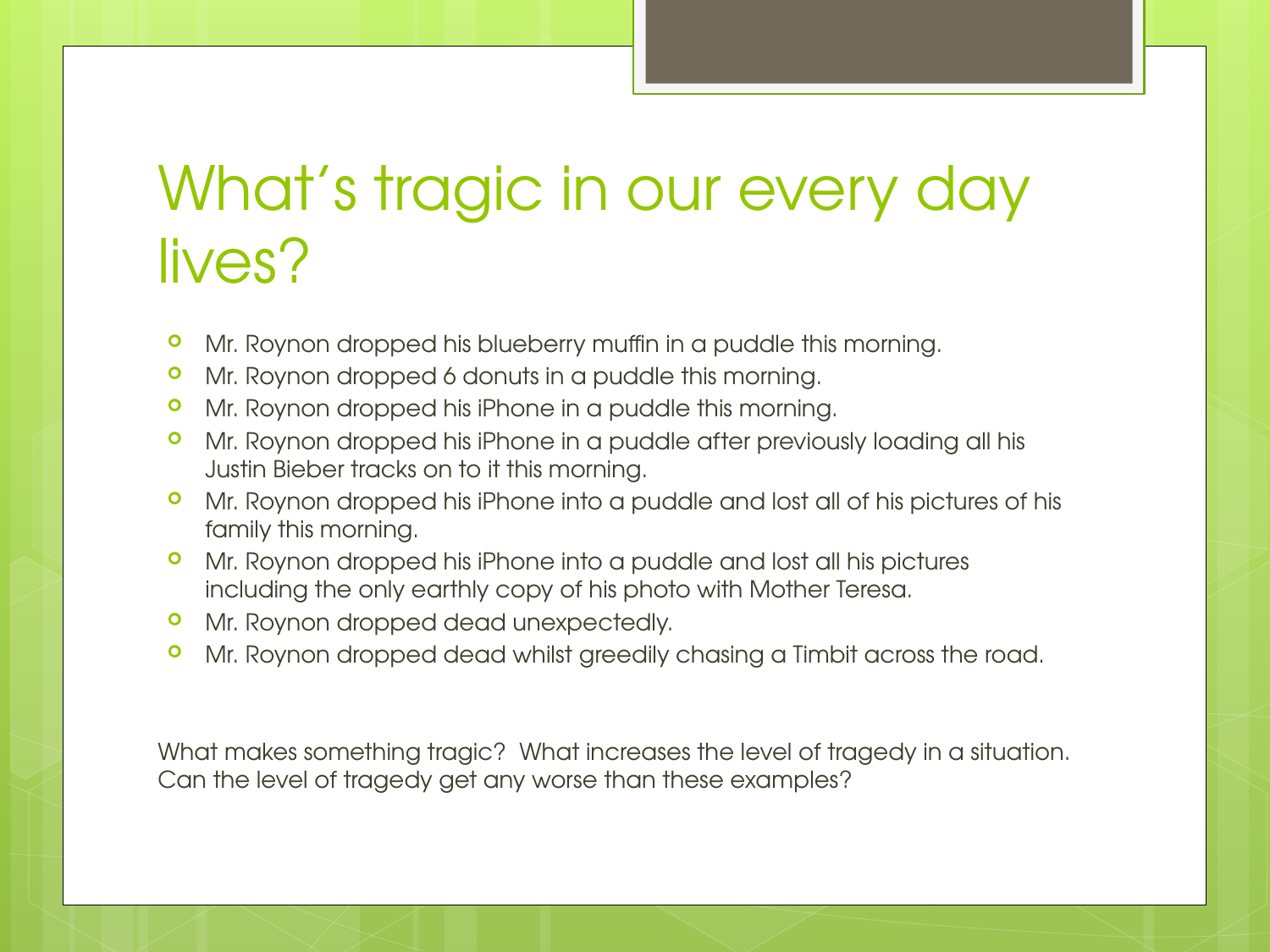

# What’s tragic in our every day lives?
Mr. Roynon dropped his blueberry muffin in a puddle this morning.
Mr. Roynon dropped 6 donuts in a puddle this morning.
Mr. Roynon dropped his iPhone in a puddle this morning.
Mr. Roynon dropped his iPhone in a puddle after previously loading all his Justin Bieber tracks on to it this morning.
Mr. Roynon dropped his iPhone into a puddle and lost all of his pictures of his family this morning.
Mr. Roynon dropped his iPhone into a puddle and lost all his pictures including the only earthly copy of his photo with Mother Teresa.
Mr. Roynon dropped dead unexpectedly.
Mr. Roynon dropped dead whilst greedily chasing a Timbit across the road.

What makes something tragic?  What increases the level of tragedy in a situation. Can the level of tragedy get any worse than these examples?